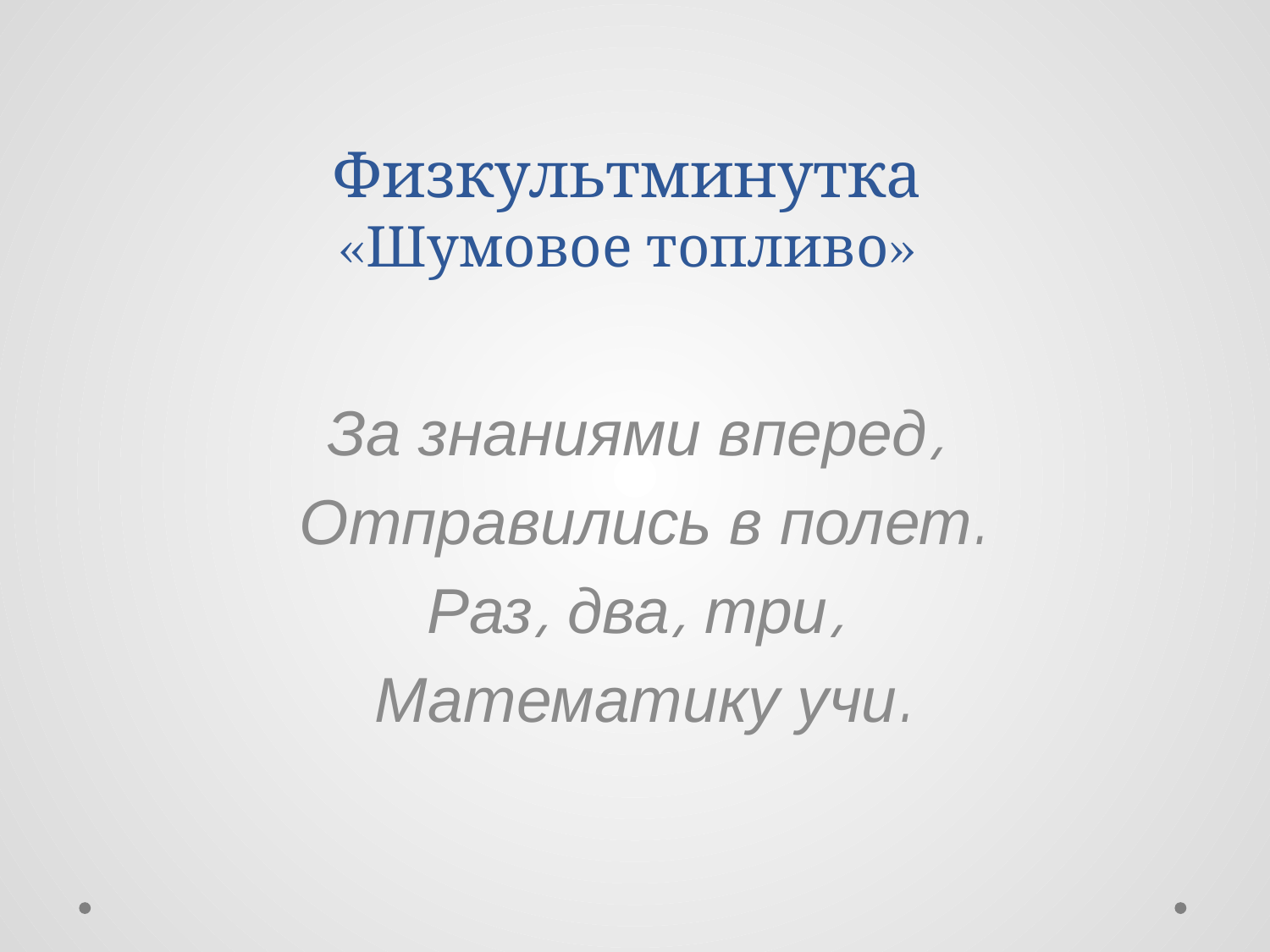

# Физкультминутка «Шумовое топливо»
За знаниями вперед,
Отправились в полет.
Раз, два, три,
Математику учи.